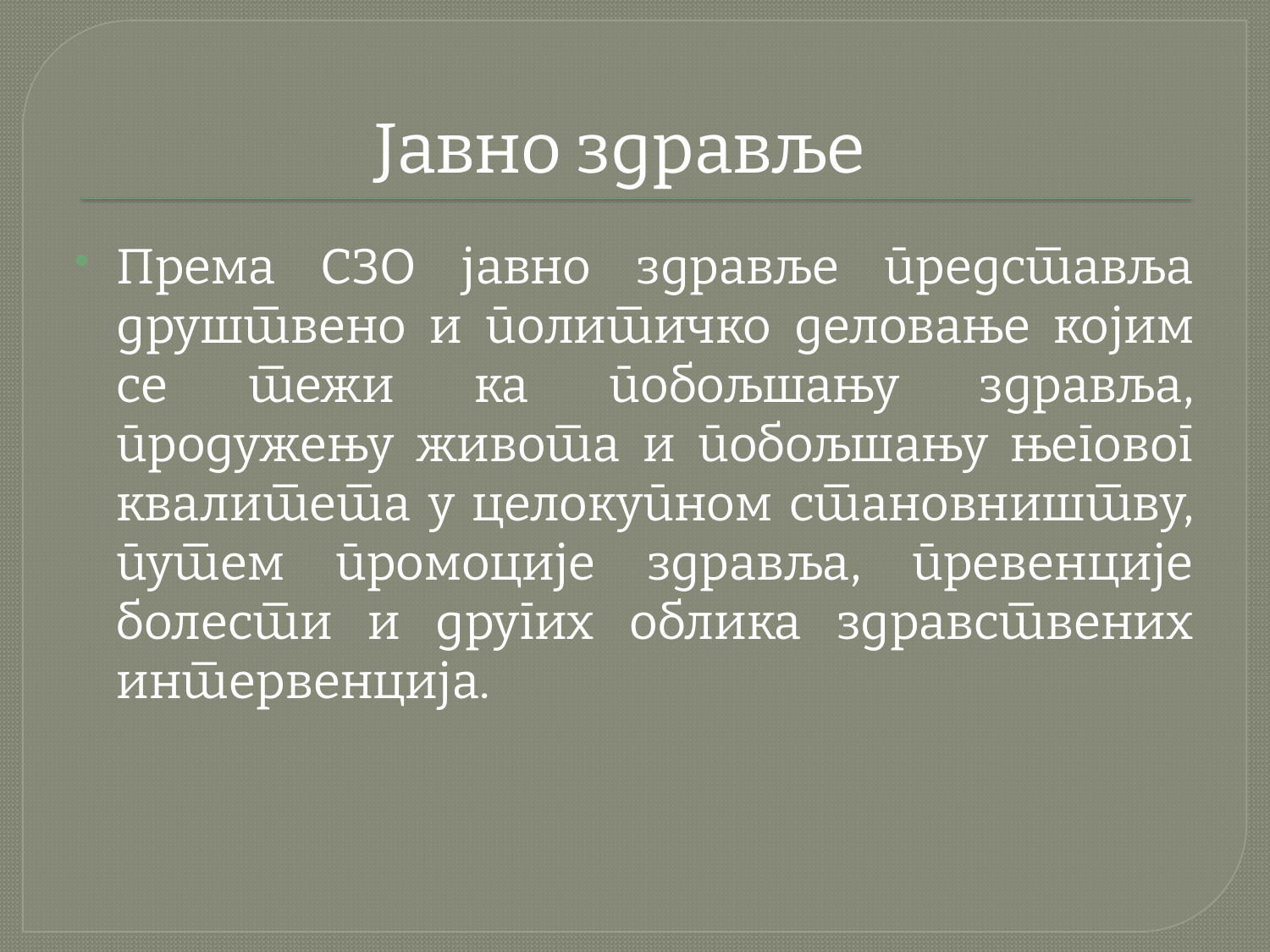

# Јавно здравље
Према СЗО јавно здравље представља друштвено и политичко деловање којим се тежи ка побољшању здравља, продужењу живота и побољшању његовог квалитета у целокупном становништву, путем промоције здравља, превенције болести и других облика здравствених интервенција.